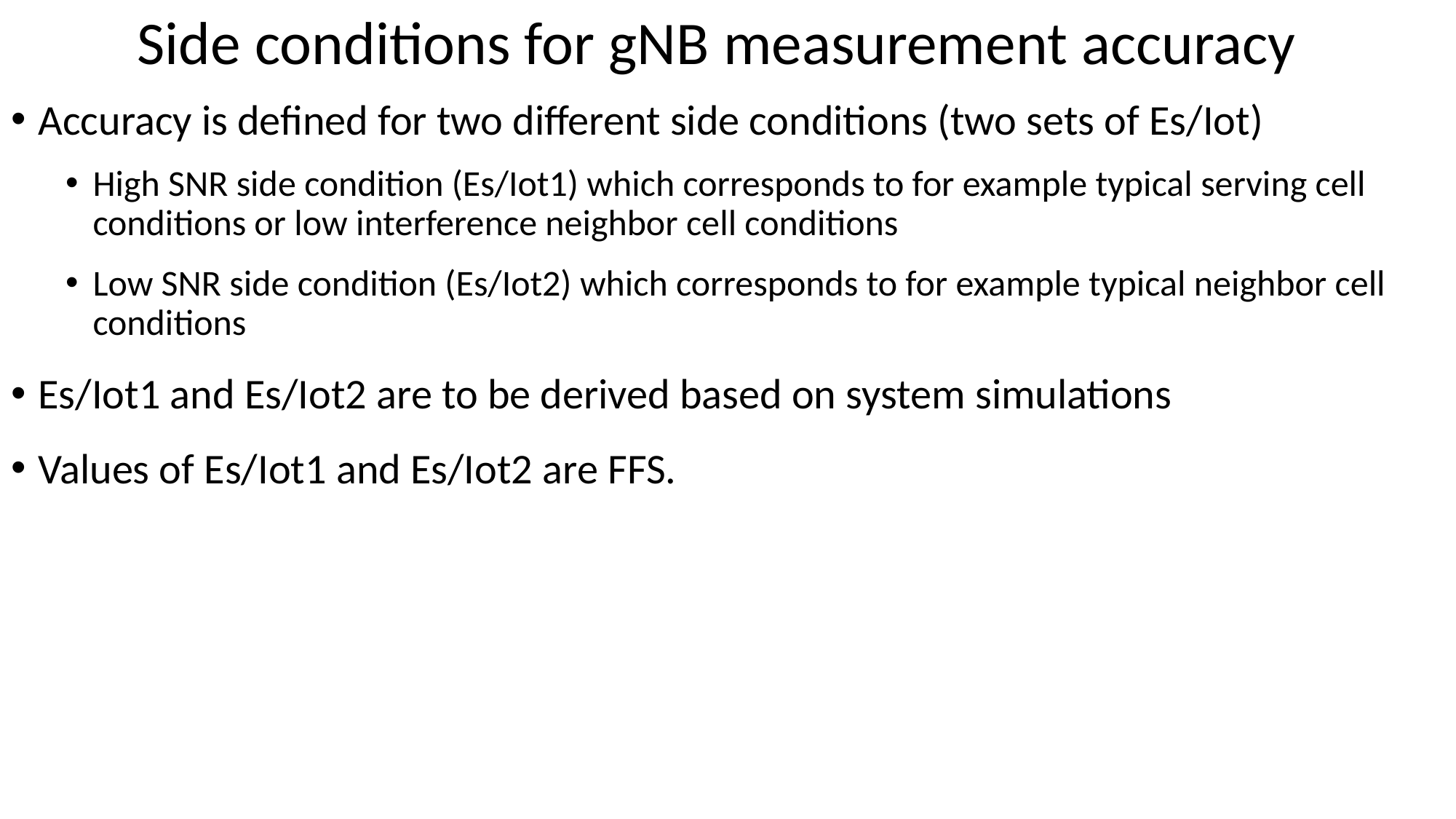

# Side conditions for gNB measurement accuracy
Accuracy is defined for two different side conditions (two sets of Es/Iot)
High SNR side condition (Es/Iot1) which corresponds to for example typical serving cell conditions or low interference neighbor cell conditions
Low SNR side condition (Es/Iot2) which corresponds to for example typical neighbor cell conditions
Es/Iot1 and Es/Iot2 are to be derived based on system simulations
Values of Es/Iot1 and Es/Iot2 are FFS.